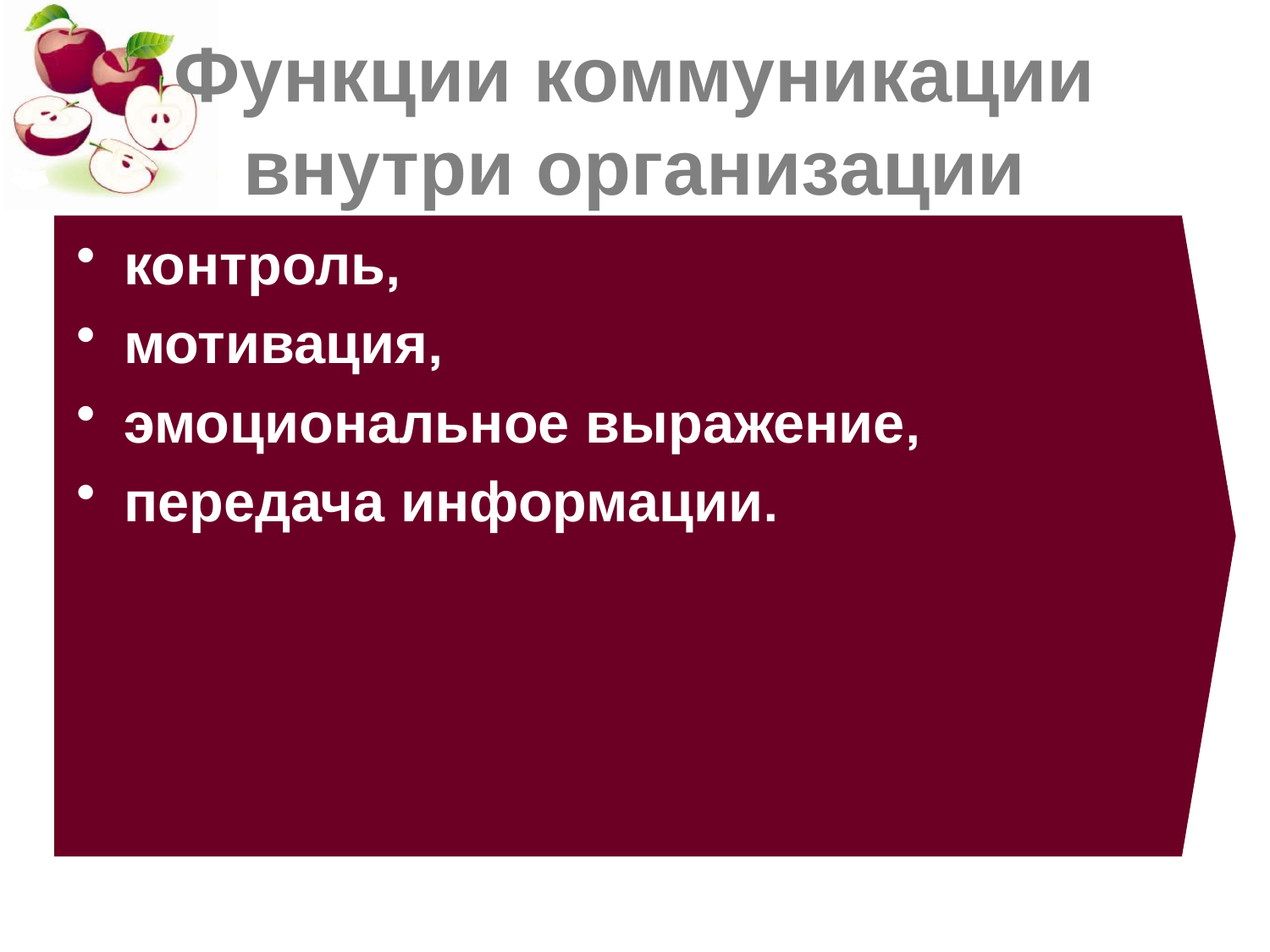

# Функции коммуникации внутри организации
контроль,
мотивация,
эмоциональное выражение,
передача информации.